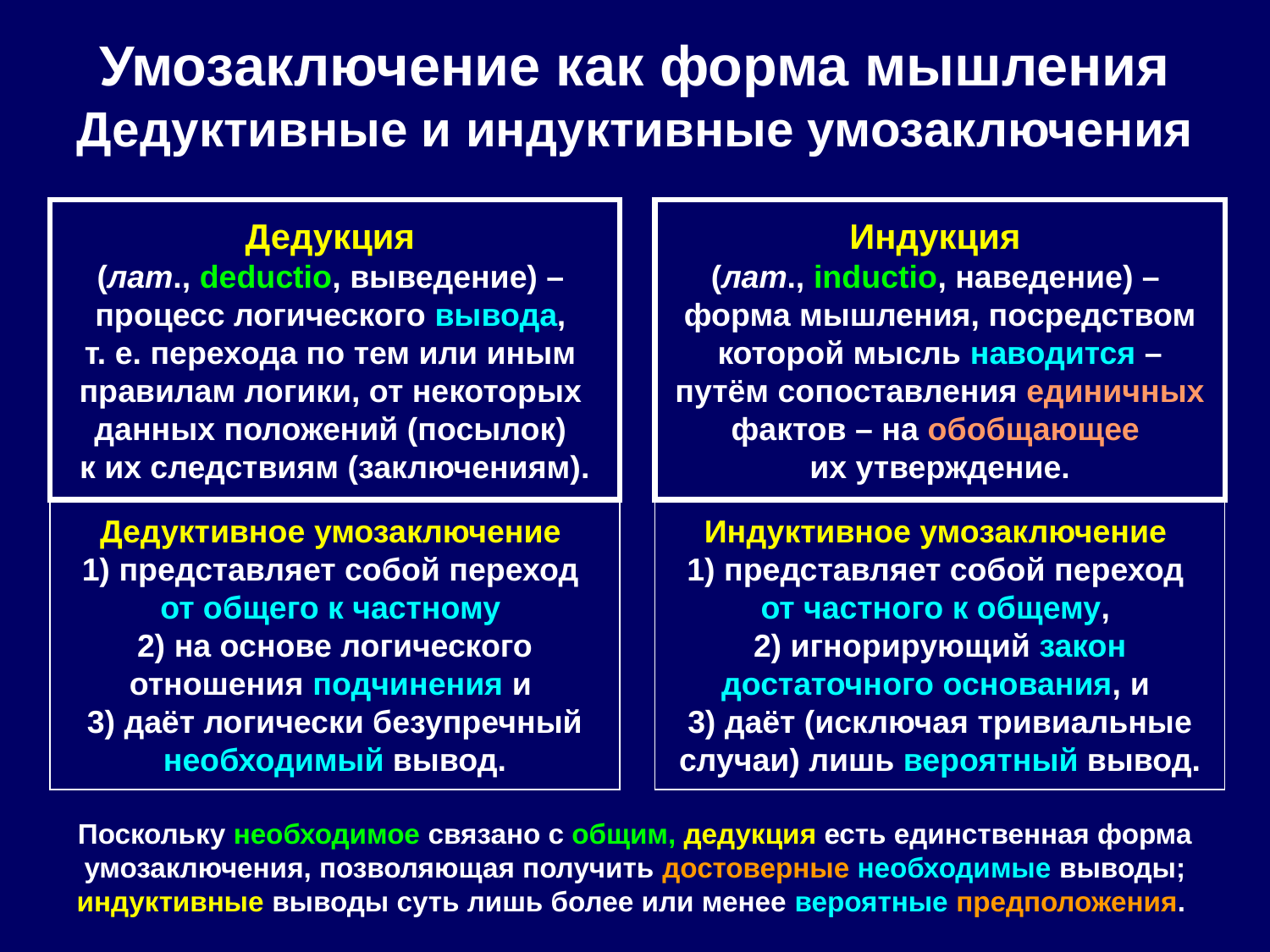

# Умозаключение как форма мышления Дедуктивные и индуктивные умозаключения
Дедукция
(лат., deductio, выведение) –
процесс логического вывода,
т. е. перехода по тем или иным
правилам логики, от некоторых
данных положений (посылок)
к их следствиям (заключениям).
Индукция
(лат., inductio, наведение) –
форма мышления, посредством которой мысль наводится – путём сопоставления единичных фактов – на обобщающее
их утверждение.
Дедуктивное умозаключение
1) представляет собой переход
от общего к частному
2) на основе логического отношения подчинения и
3) даёт логически безупречный необходимый вывод.
Индуктивное умозаключение
1) представляет собой переход
от частного к общему,
2) игнорирующий закон достаточного основания, и
3) даёт (исключая тривиальные случаи) лишь вероятный вывод.
Поскольку необходимое связано с общим, дедукция есть единственная форма умозаключения, позволяющая получить достоверные необходимые выводы; индуктивные выводы суть лишь более или менее вероятные предположения.